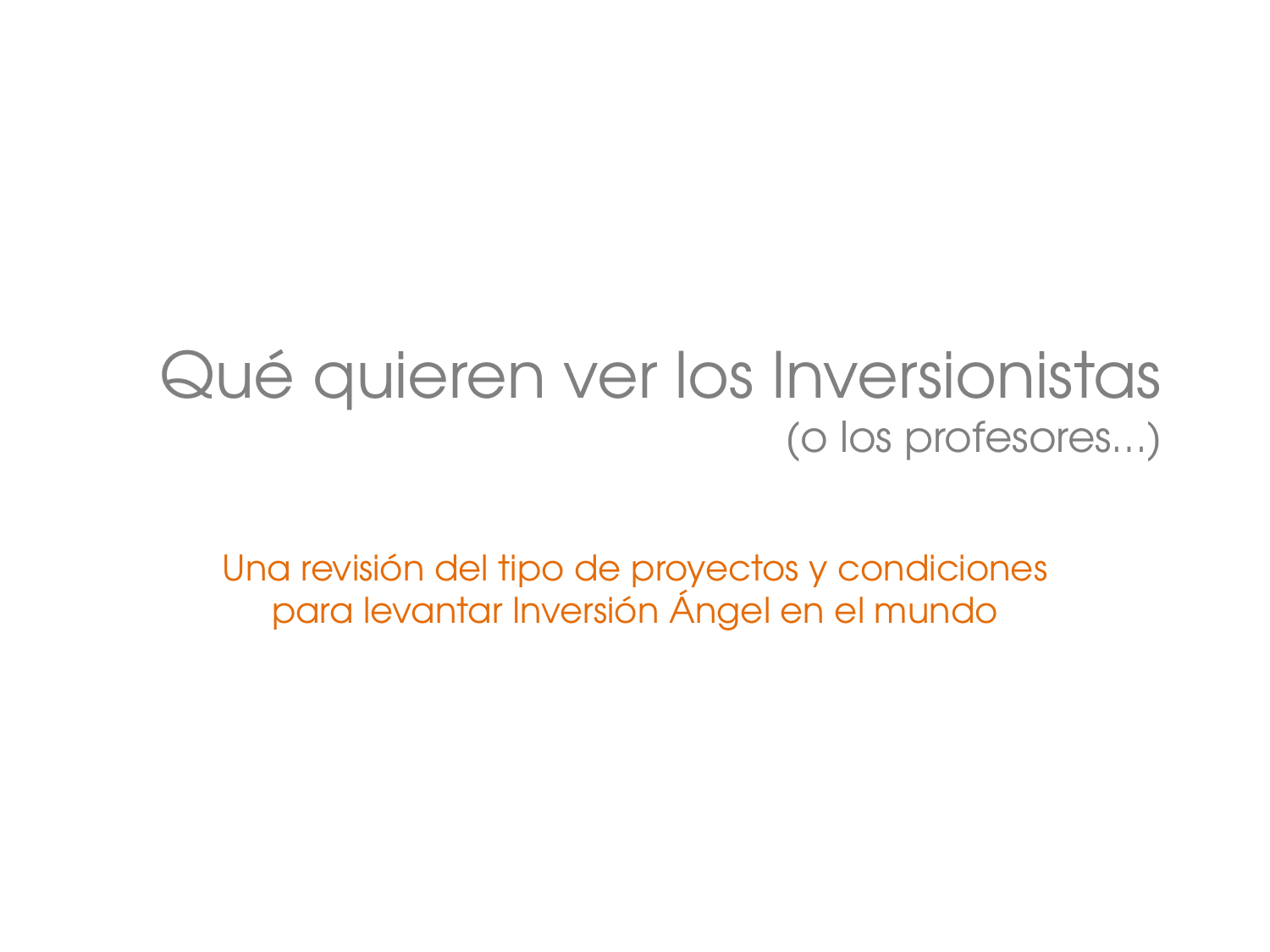

# Qué quieren ver los Inversionistas (o los profesores…)
Una revisión del tipo de proyectos y condiciones para levantar Inversión Ángel en el mundo